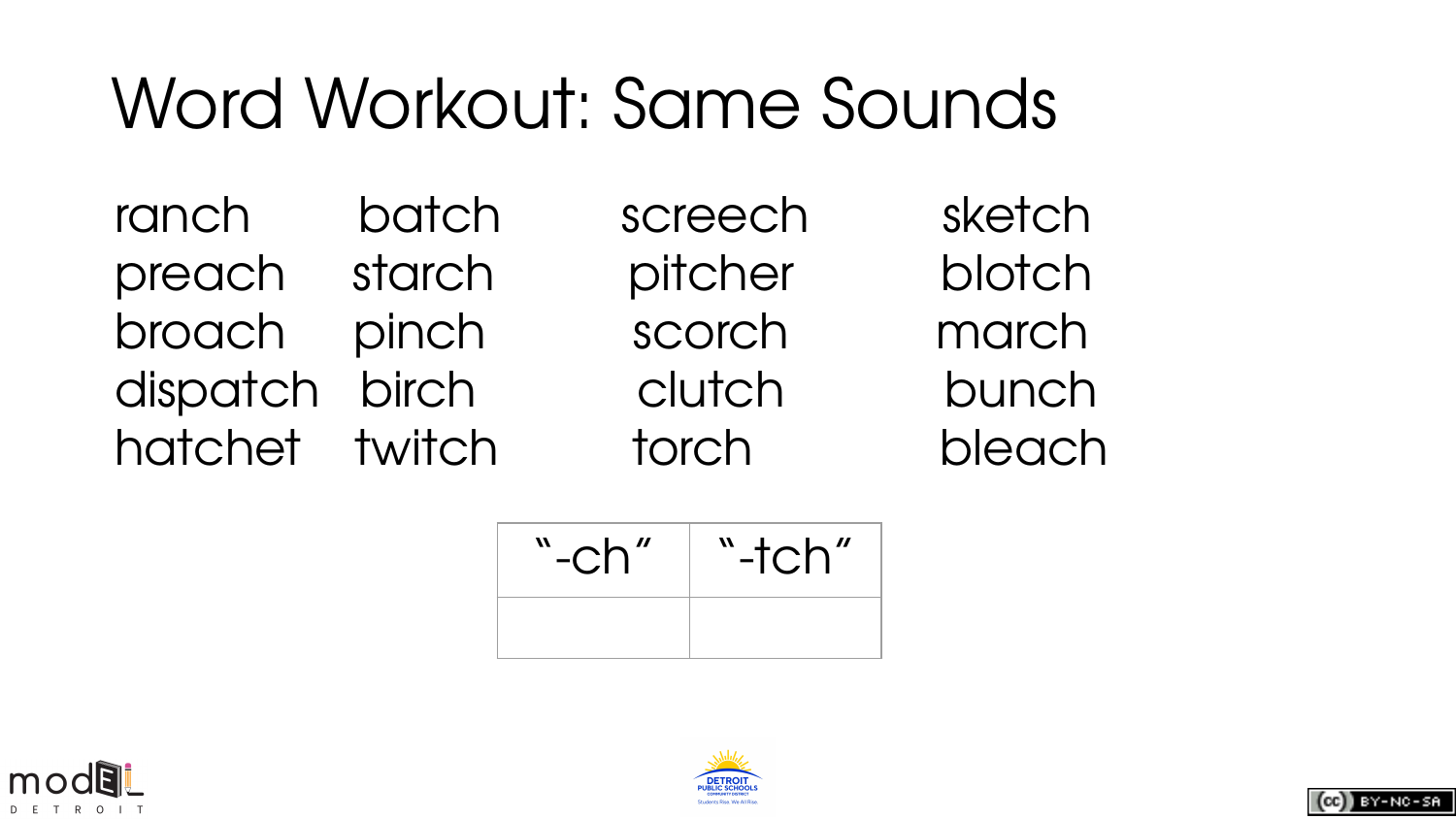

# Word Workout: Same Sounds
ranch        batch         screech          sketch
preach     starch          pitcher           blotch
broach     pinch           scorch           march
dispatch   birch            clutch            bunch
hatchet    twitch          torch              bleach
| “-ch” | “-tch” |
| --- | --- |
|  |  |